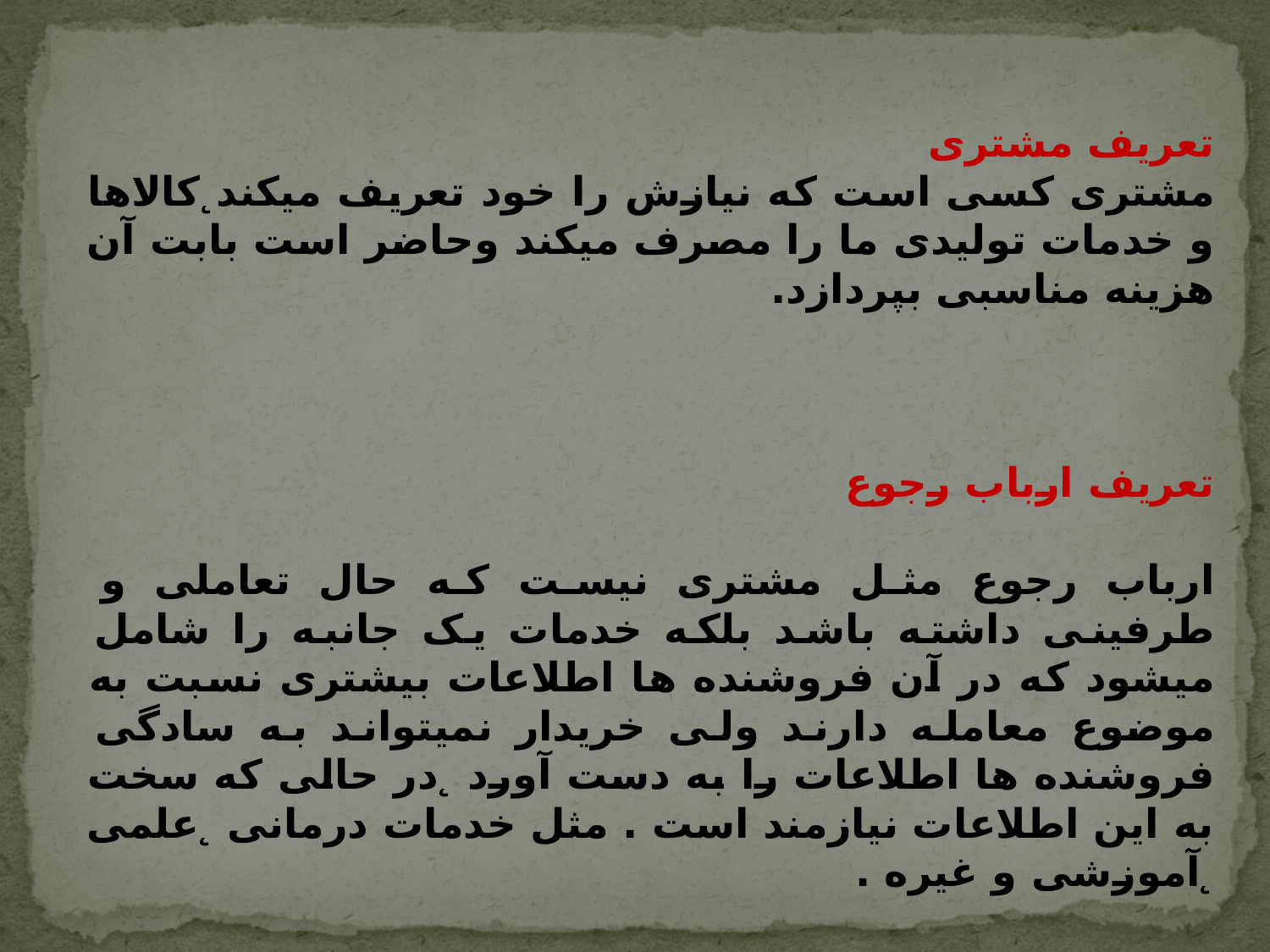

تعریف مشتری
مشتری کسی است که نیازش را خود تعریف میکند̨ کالاها و خدمات تولیدی ما را مصرف میکند وحاضر است بابت آن هزینه مناسبی بپردازد.

تعریف ارباب رجوع

ارباب رجوع مثل مشتری نیست که حال تعاملی و طرفینی داشته باشد بلکه خدمات یک جانبه را شامل میشود که در آن فروشنده ها اطلاعات بیشتری نسبت به موضوع معامله دارند ولی خریدار نمیتواند به سادگی فروشنده ها اطلاعات را به دست آورد ̨ در حالی که سخت به این اطلاعات نیازمند است . مثل خدمات درمانی ̨ علمی ̨ آموزشی و غیره .